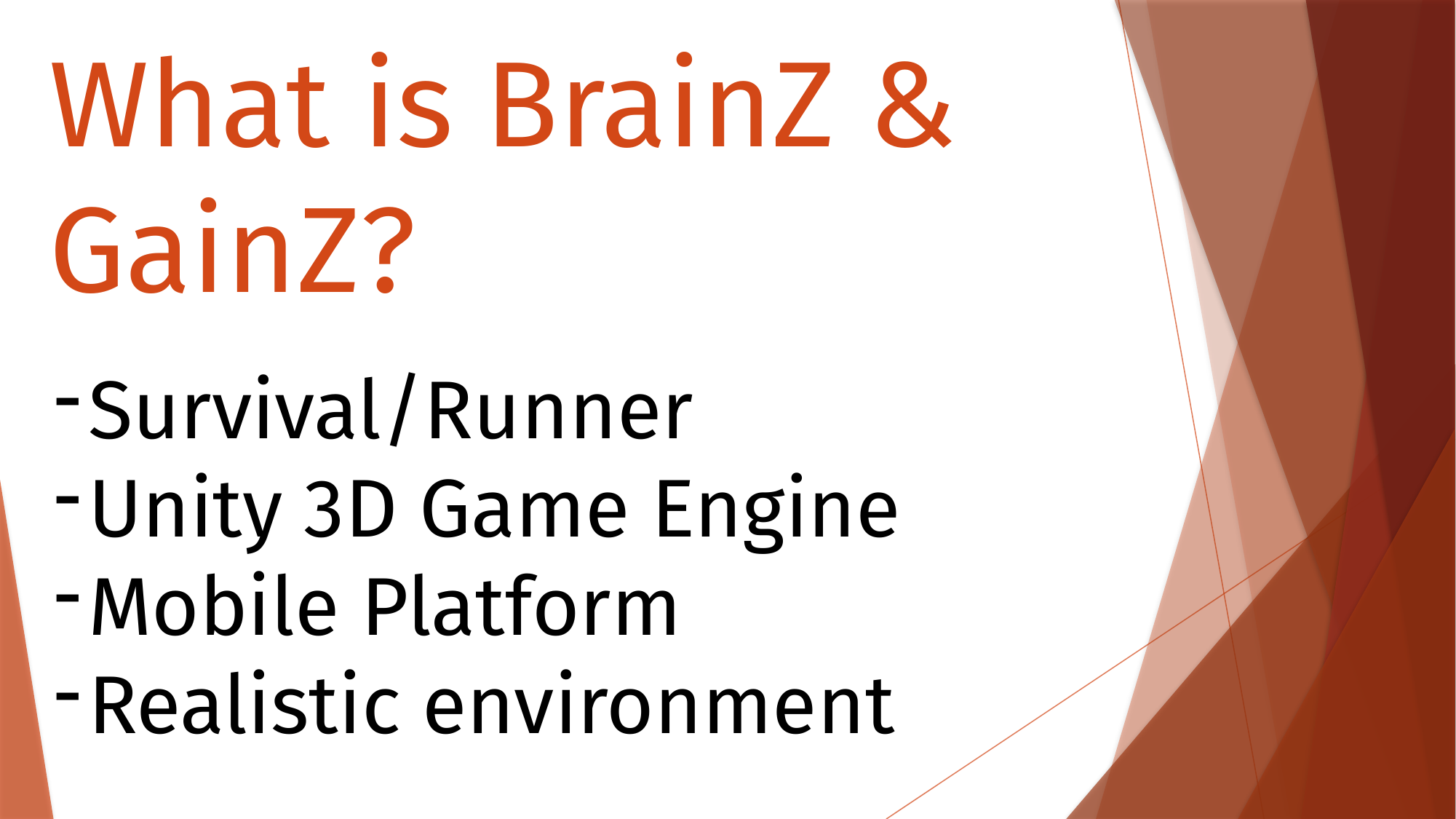

# What is BrainZ & GainZ?
Survival/Runner
Unity 3D Game Engine
Mobile Platform
Realistic environment